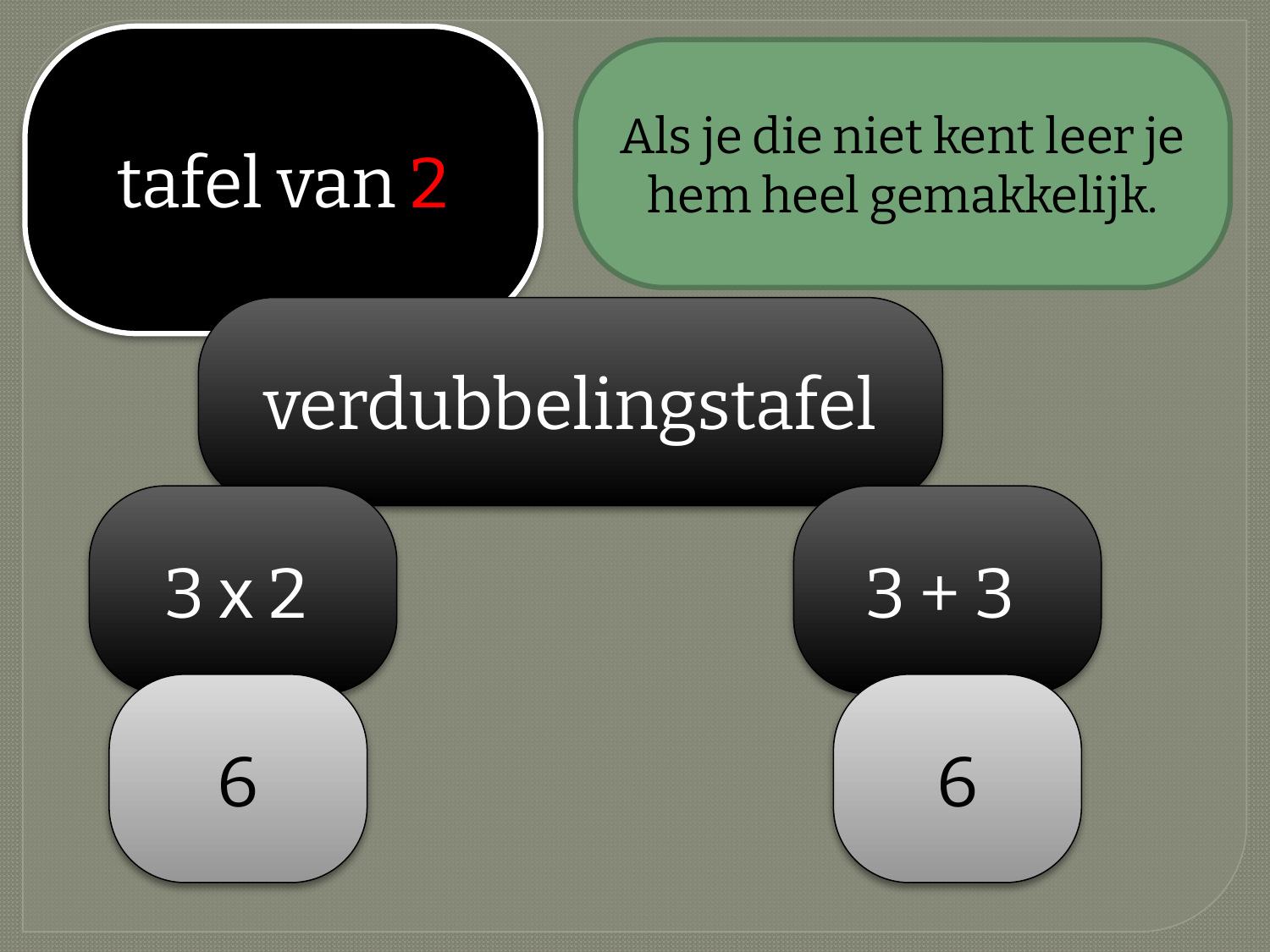

tafel van 2
Als je die niet kent leer je hem heel gemakkelijk.
verdubbelingstafel
3 x 2
3 + 3
6
6